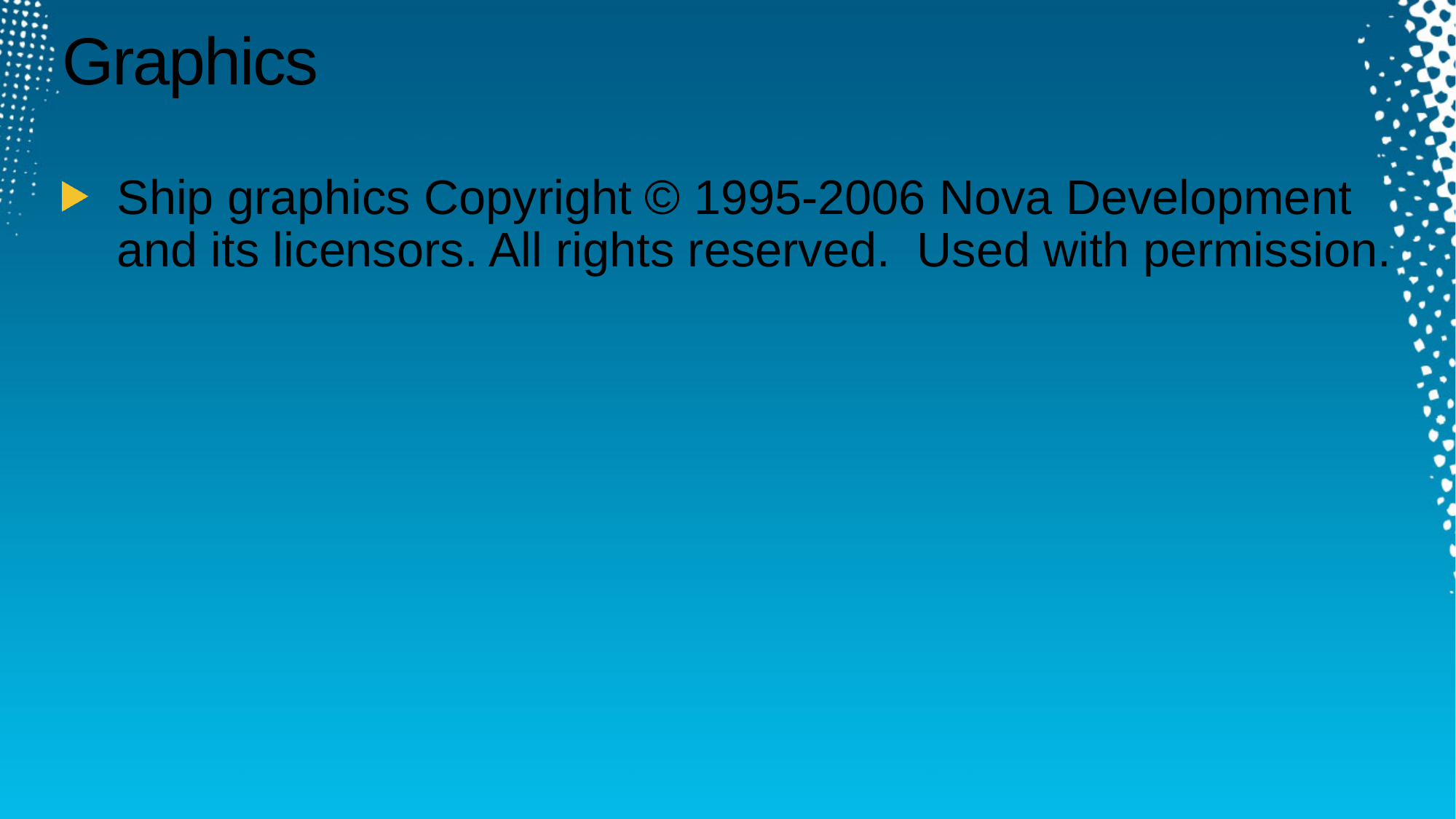

# Graphics
Ship graphics Copyright © 1995-2006 Nova Development and its licensors. All rights reserved.  Used with permission.